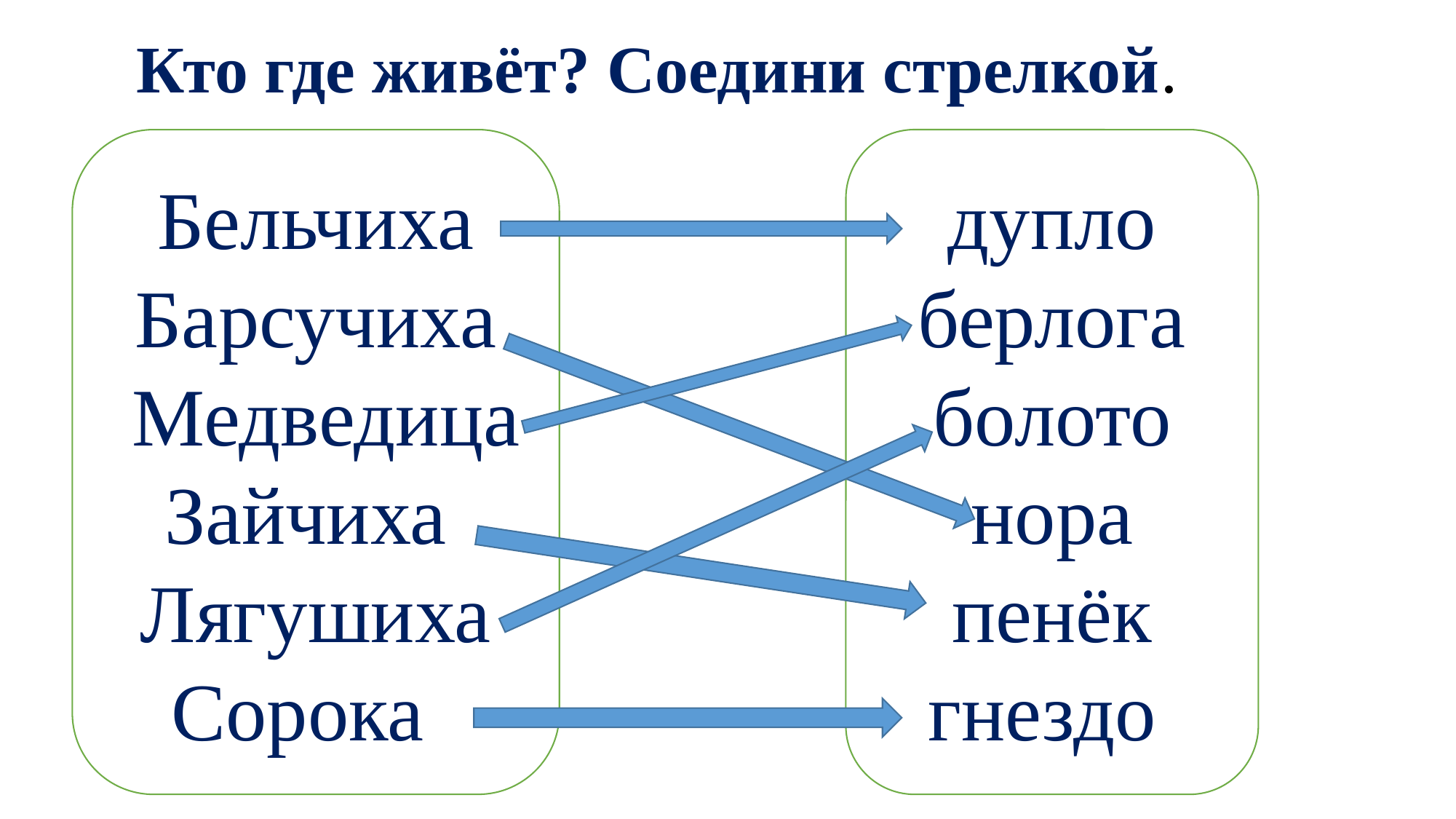

Кто где живёт? Соедини стрелкой.
Бельчиха
Барсучиха
 Медведица
Зайчиха
Лягушиха
Сорока
дупло
берлога
болото
нора
пенёк
гнездо